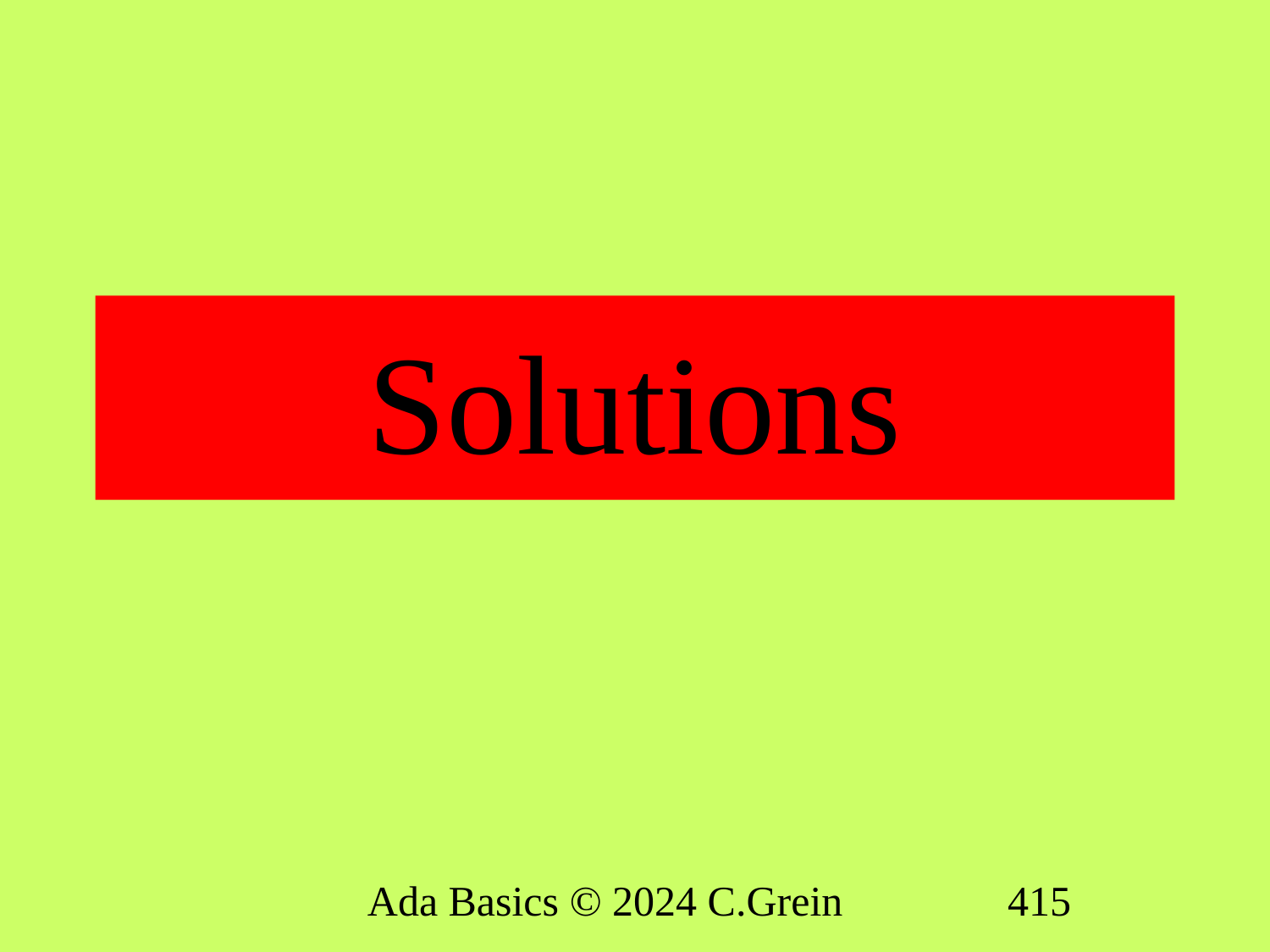

# Solutions
Ada Basics © 2024 C.Grein
415